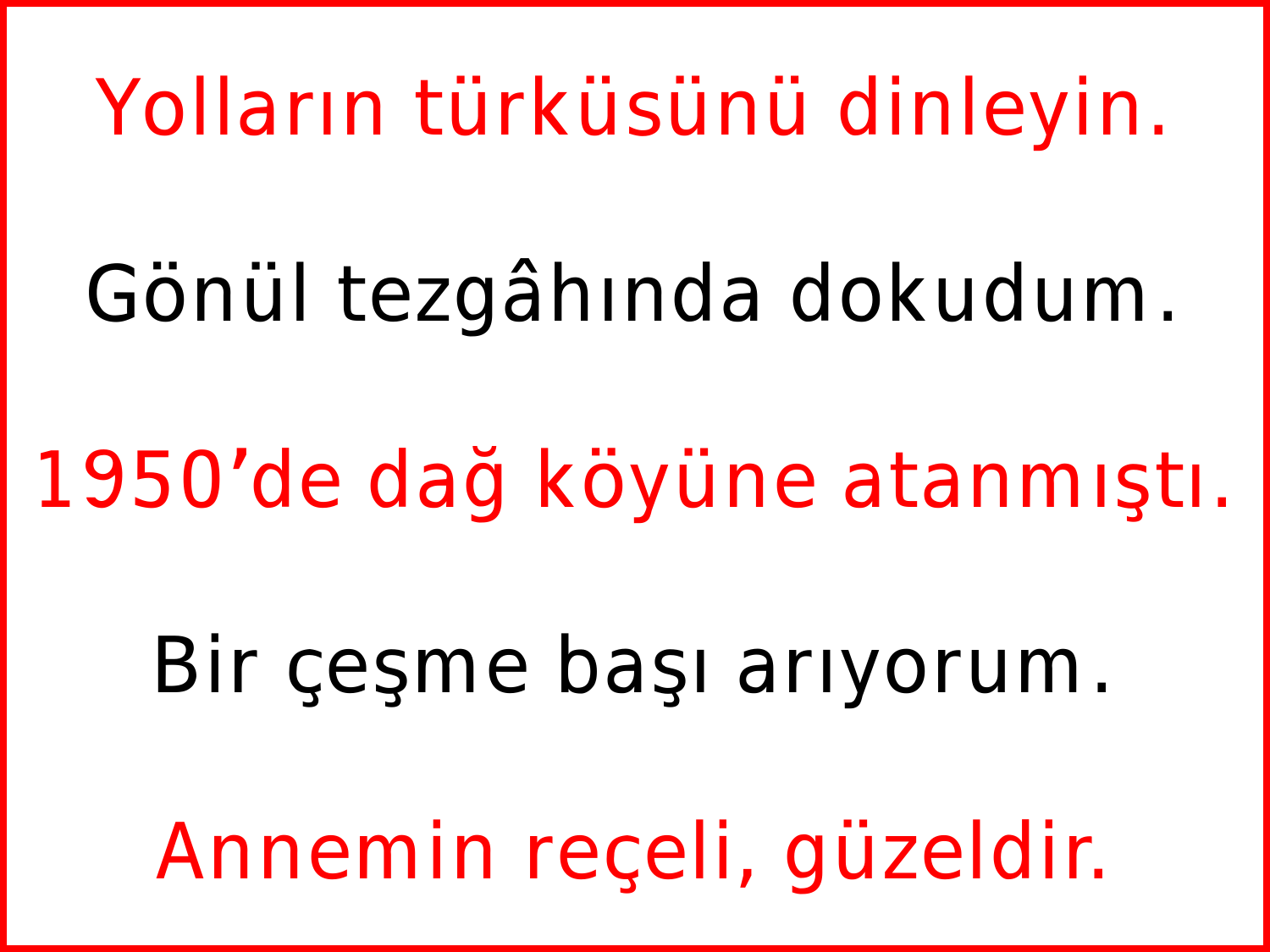

Yolların türküsünü dinleyin.

Gönül tezgâhında dokudum.

1950’de dağ köyüne atanmıştı.

Bir çeşme başı arıyorum.

Annemin reçeli, güzeldir.